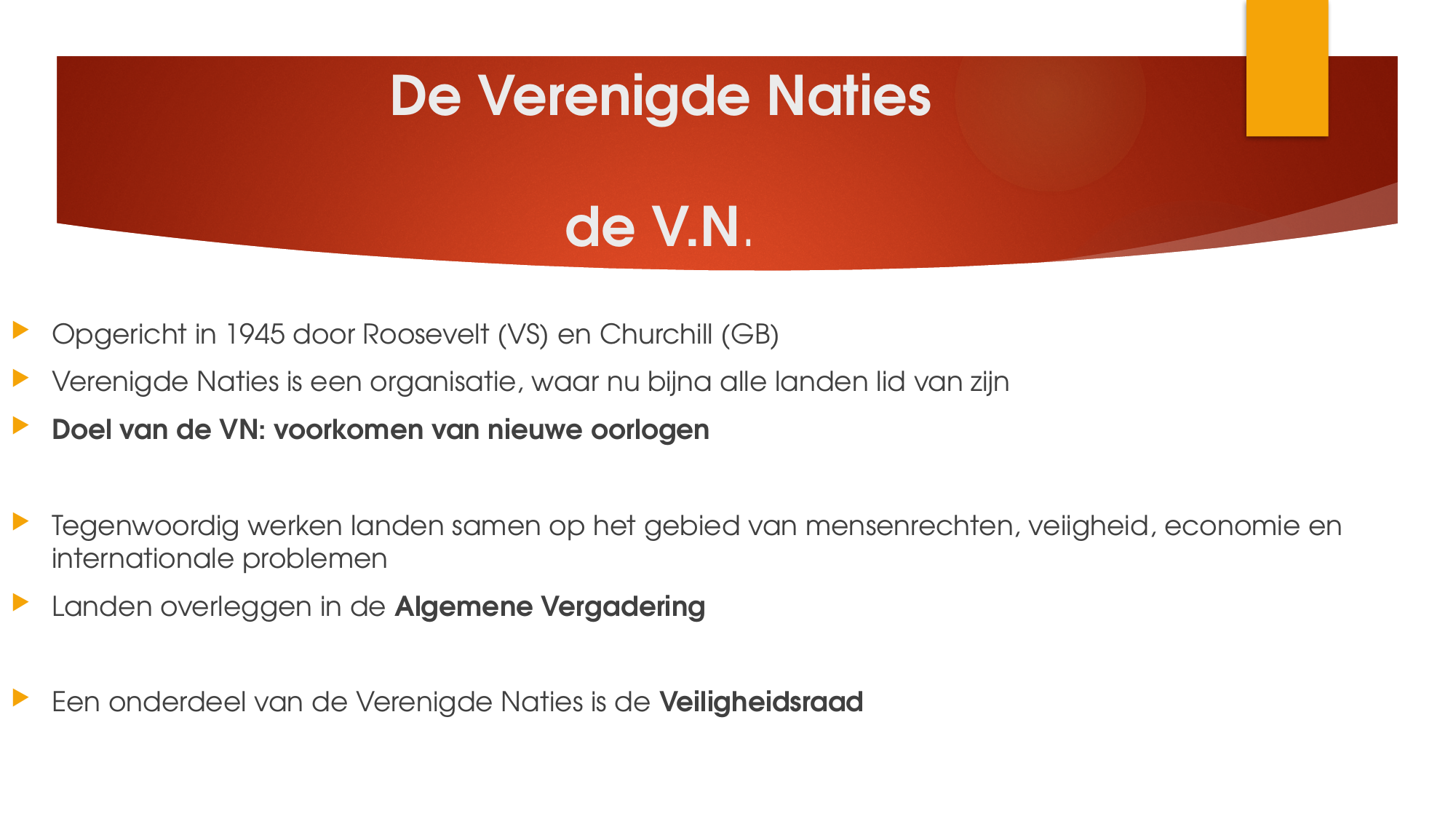

# De Verenigde Naties de V.N.
Opgericht in 1945 door Roosevelt (VS) en Churchill (GB)
Verenigde Naties is een organisatie, waar nu bijna alle landen lid van zijn
Doel van de VN: voorkomen van nieuwe oorlogen

Tegenwoordig werken landen samen op het gebied van mensenrechten, veiigheid, economie en internationale problemen
Landen overleggen in de Algemene Vergadering

Een onderdeel van de Verenigde Naties is de Veiligheidsraad